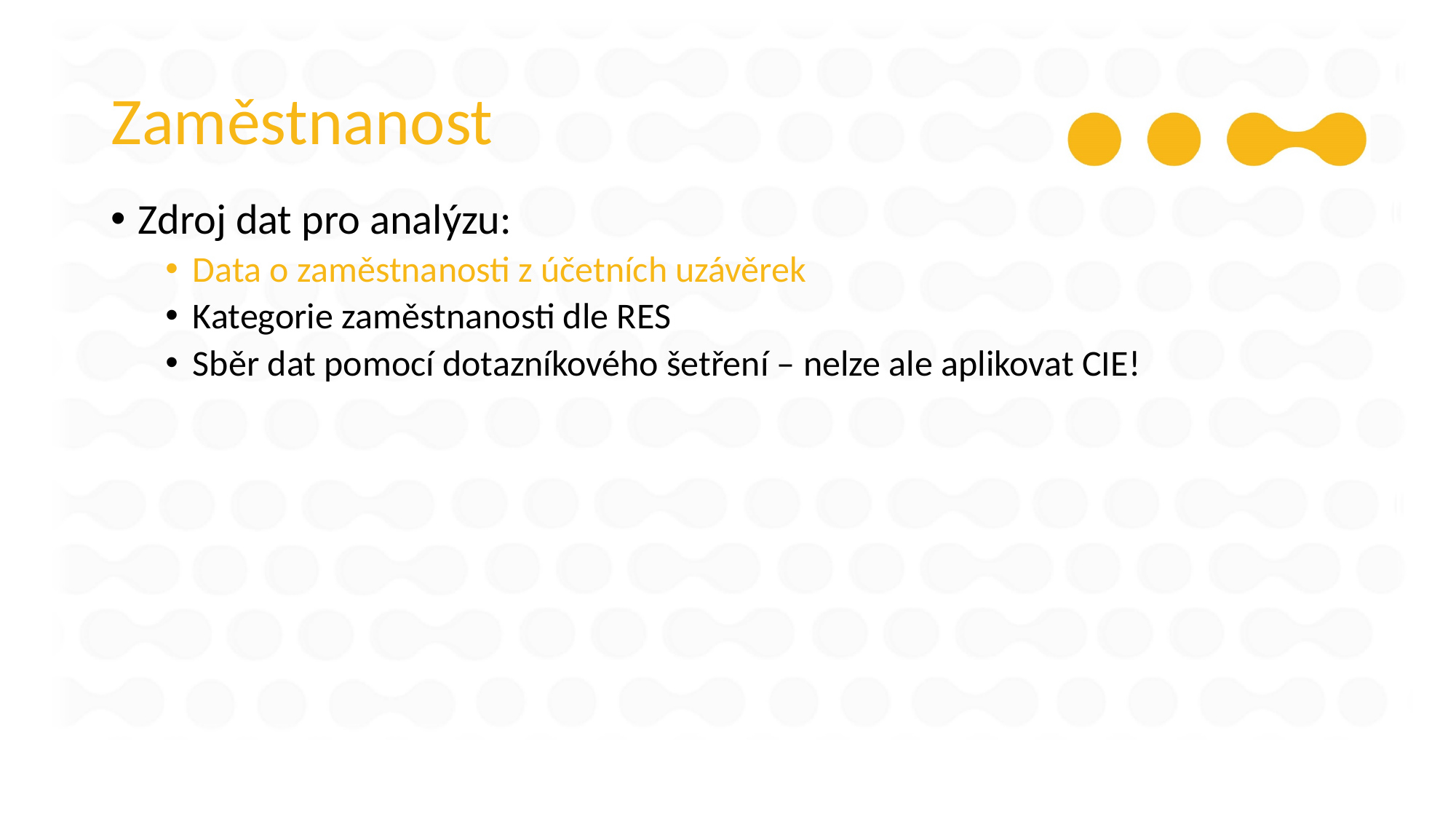

# Zaměstnanost
Zdroj dat pro analýzu:
Data o zaměstnanosti z účetních uzávěrek
Kategorie zaměstnanosti dle RES
Sběr dat pomocí dotazníkového šetření – nelze ale aplikovat CIE!